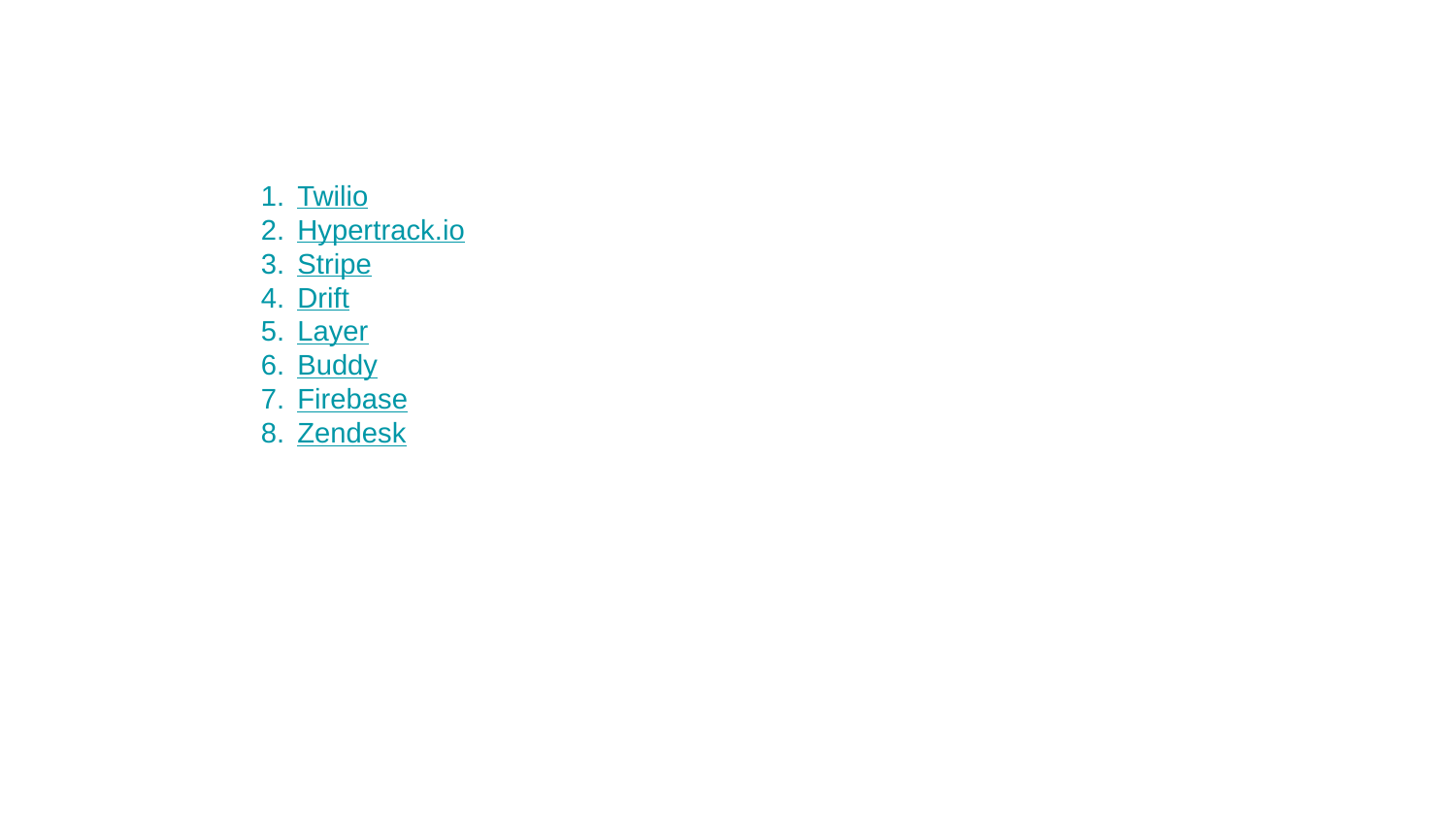

Twilio
Hypertrack.io
Stripe
Drift
Layer
Buddy
Firebase
Zendesk